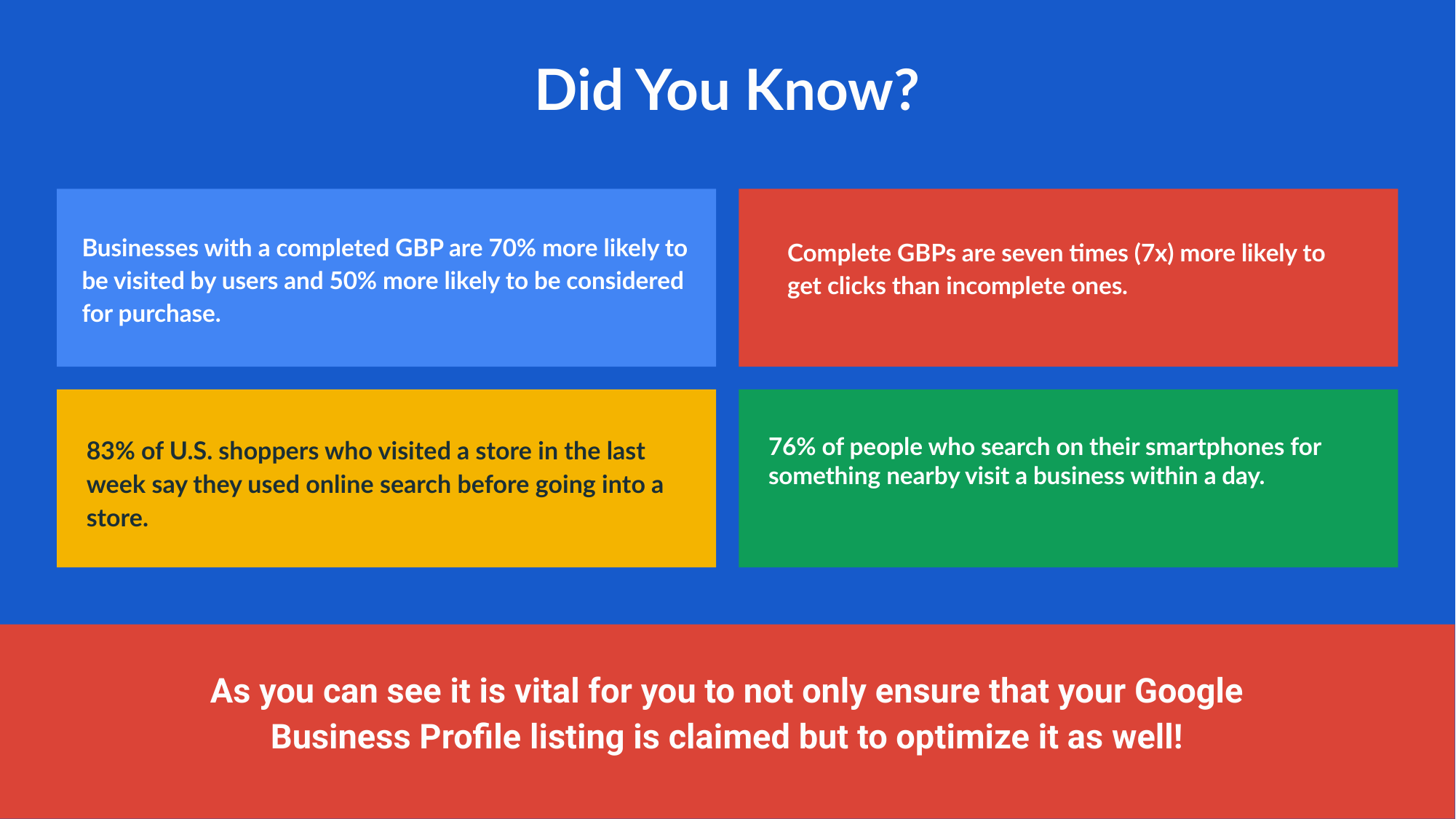

Did You Know?

Businesses with a completed GBP are 70% more likely to be visited by users and 50% more likely to be considered for purchase.
Complete GBPs are seven times (7x) more likely to get clicks than incomplete ones.

83% of U.S. shoppers who visited a store in the last week say they used online search before going into a store.
76% of people who search on their smartphones for something nearby visit a business within a day.

As you can see it is vital for you to not only ensure that your Google Business Profile listing is claimed but to optimize it as well!